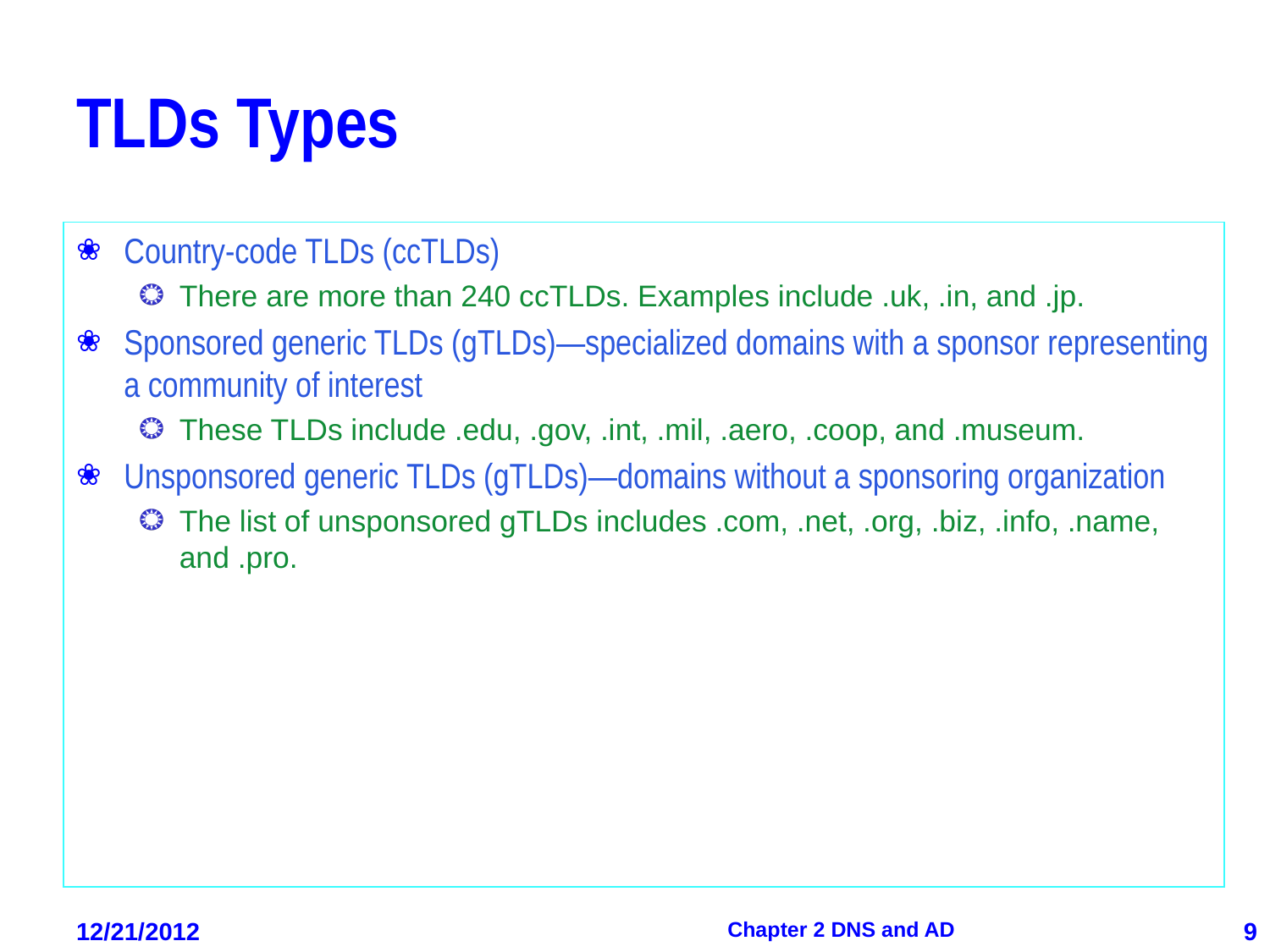

# TLDs Types
Country-code TLDs (ccTLDs)
There are more than 240 ccTLDs. Examples include .uk, .in, and .jp.
Sponsored generic TLDs (gTLDs)—specialized domains with a sponsor representing a community of interest
These TLDs include .edu, .gov, .int, .mil, .aero, .coop, and .museum.
Unsponsored generic TLDs (gTLDs)—domains without a sponsoring organization
The list of unsponsored gTLDs includes .com, .net, .org, .biz, .info, .name, and .pro.
12/21/2012
Chapter 2 DNS and AD
9